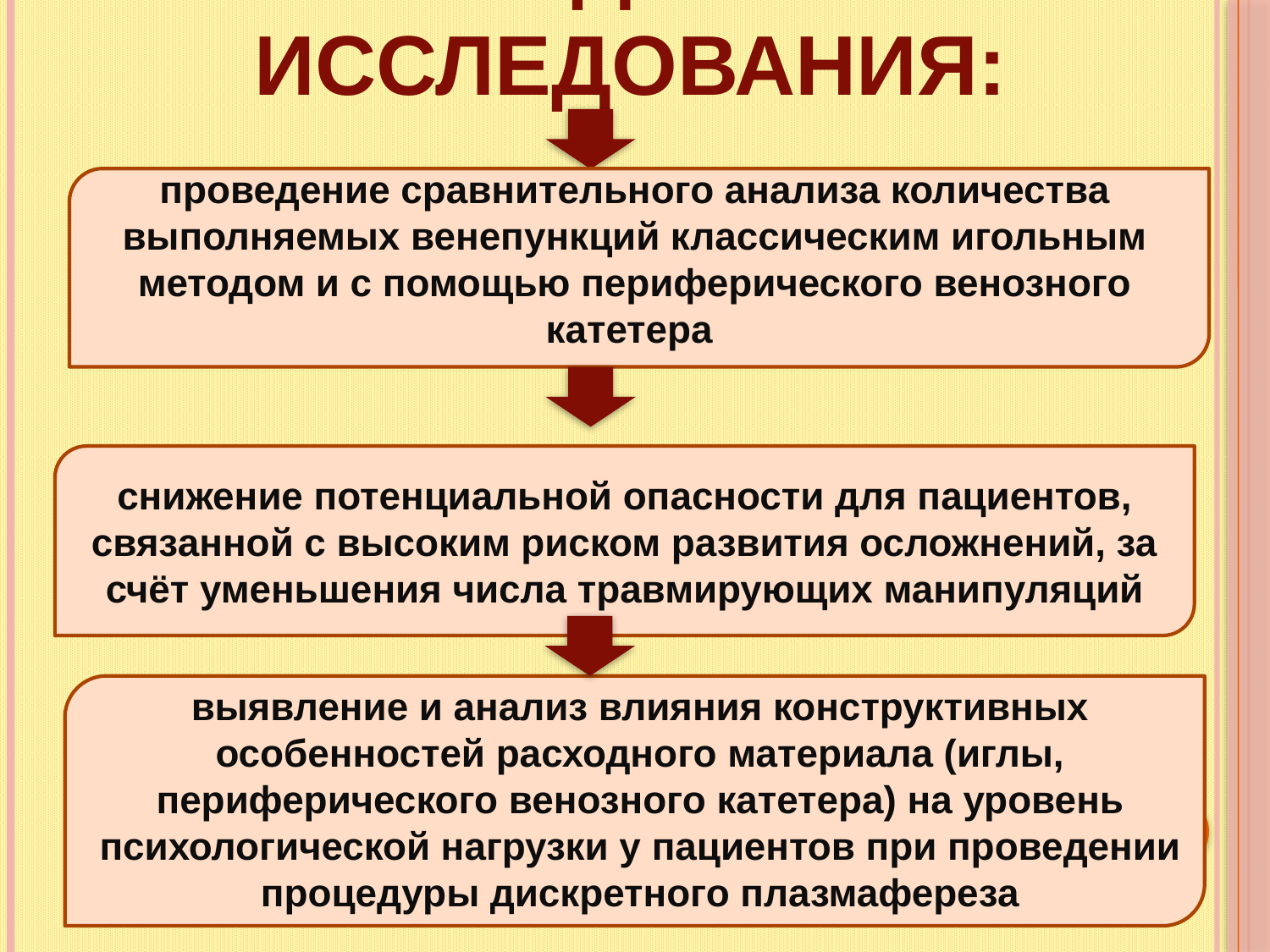

# Задачи исследования:

проведение сравнительного анализа количества выполняемых венепункций классическим игольным методом и с помощью периферического венозного катетера

снижение потенциальной опасности для пациентов, связанной с высоким риском развития осложнений, за счёт уменьшения числа травмирующих манипуляций

выявление и анализ влияния конструктивных особенностей расходного материала (иглы, периферического венозного катетера) на уровень психологической нагрузки у пациентов при проведении процедуры дискретного плазмафереза